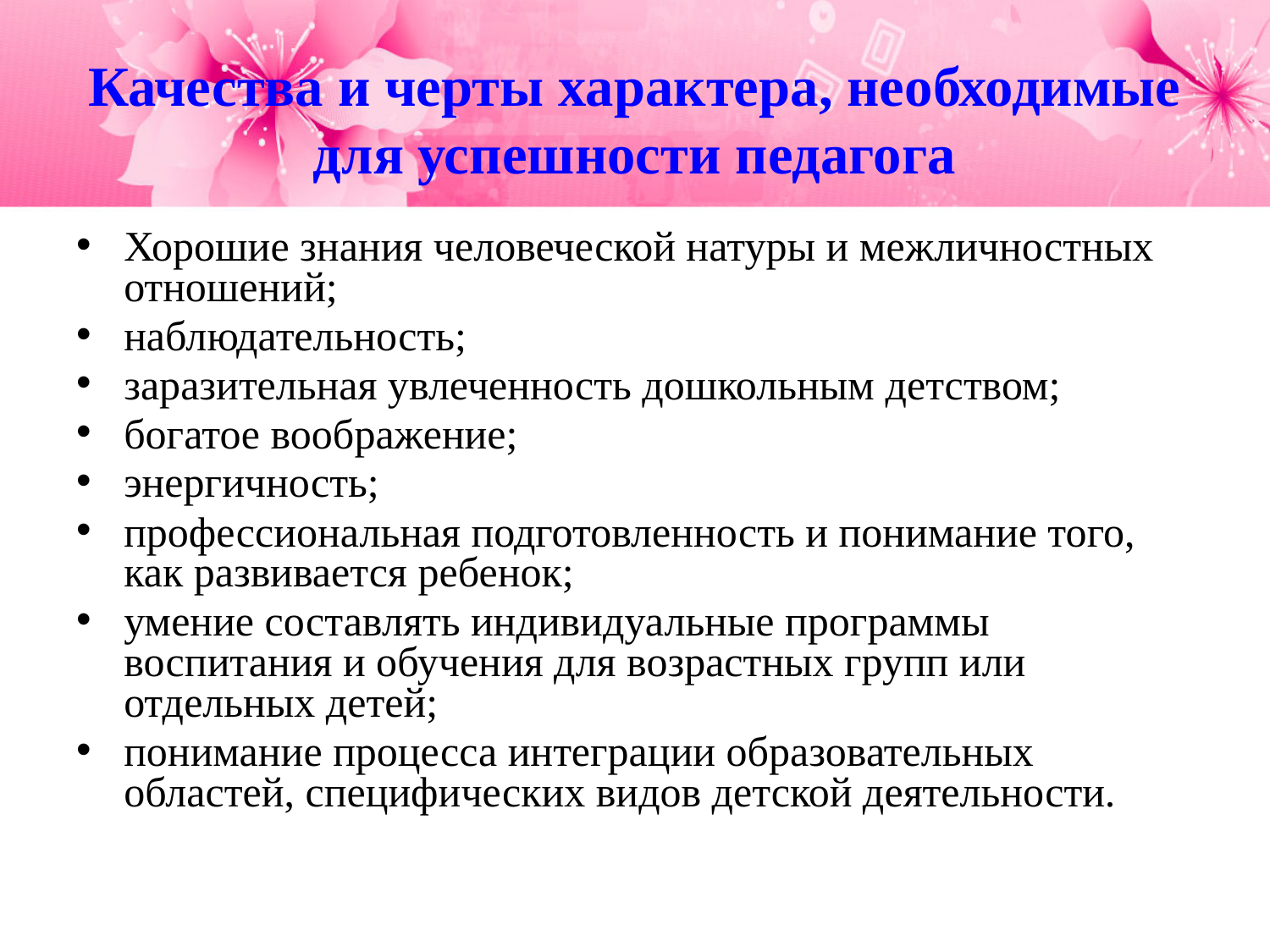

Качества и черты характера, необходимые для успешности педагога
Хорошие знания человеческой натуры и межличностных отношений;
наблюдательность;
заразительная увлеченность дошкольным детством;
богатое воображение;
энергичность;
профессиональная подготовленность и понимание того, как развивается ребенок;
умение составлять индивидуальные программы воспитания и обучения для возрастных групп или отдельных детей;
понимание процесса интеграции образовательных областей, специфических видов детской деятельности.